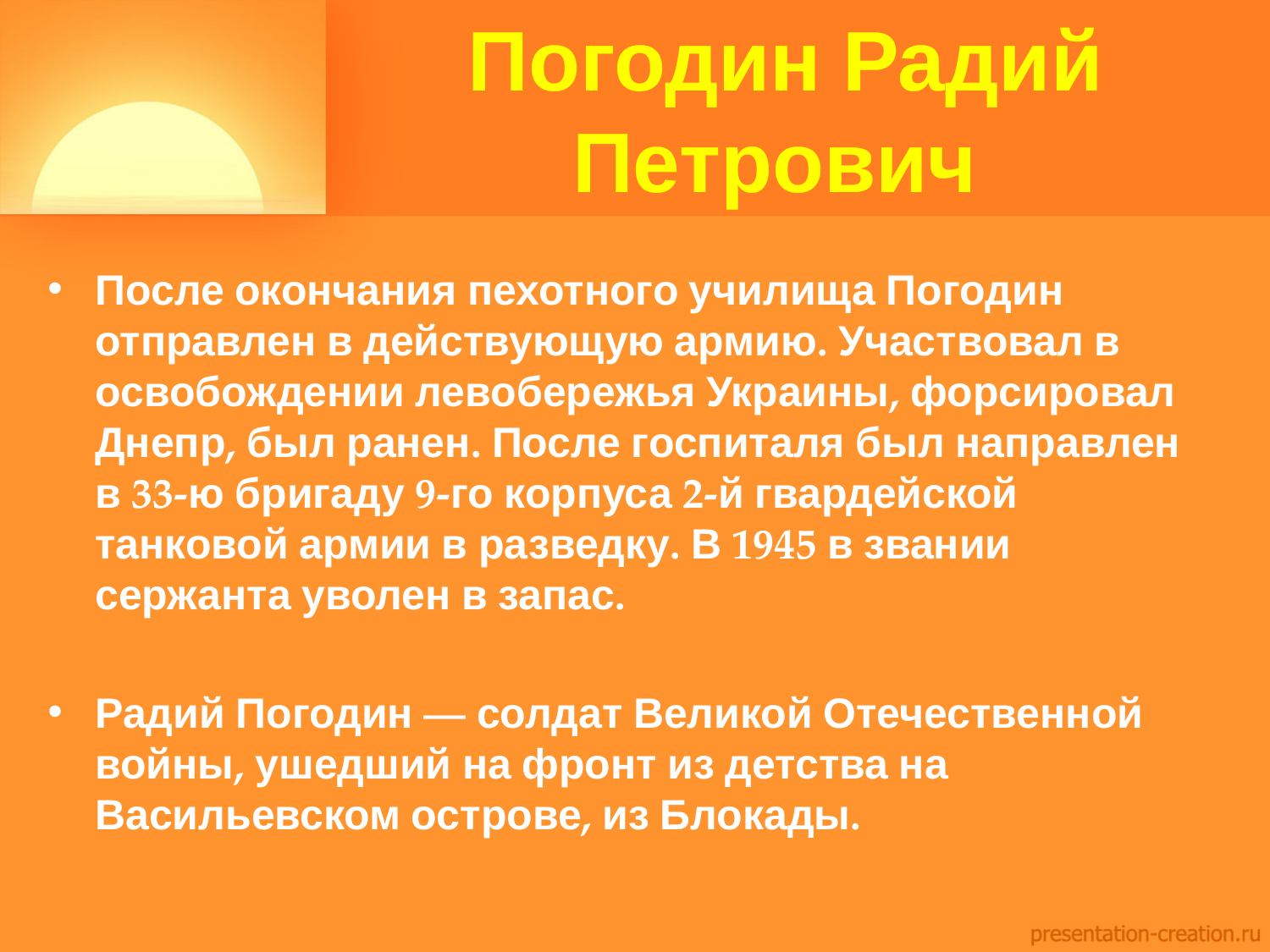

Погодин Радий Петрович
После окончания пехотного училища Погодин отправлен в действующую армию. Участвовал в освобождении левобережья Украины, форсировал Днепр, был ранен. После госпиталя был направлен в 33-ю бригаду 9-го корпуса 2-й гвардейской танковой армии в разведку. В 1945 в звании сержанта уволен в запас.

Радий Погодин — солдат Великой Отечественной войны, ушедший на фронт из детства на Васильевском острове, из Блокады.